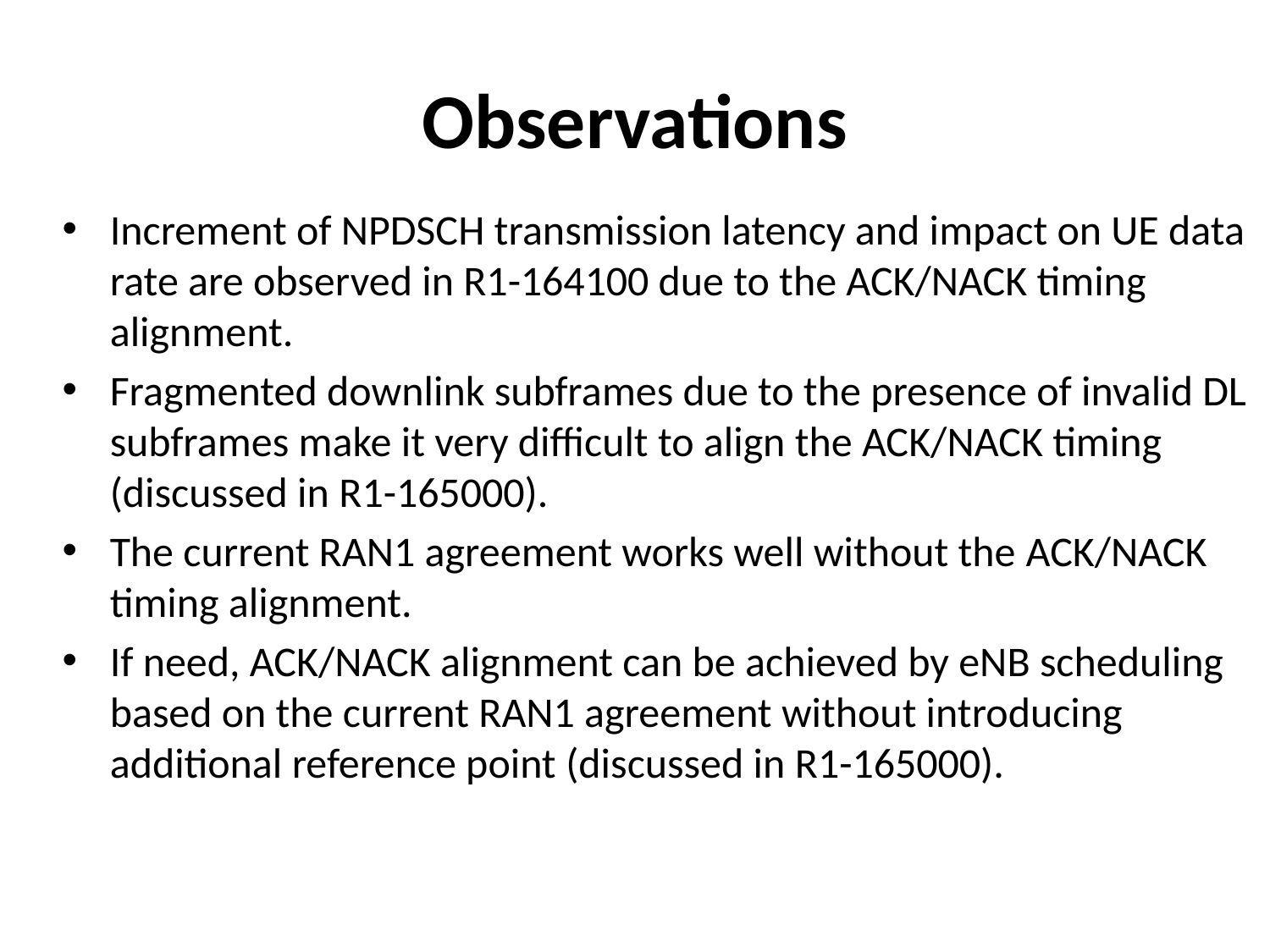

# Observations
Increment of NPDSCH transmission latency and impact on UE data rate are observed in R1-164100 due to the ACK/NACK timing alignment.
Fragmented downlink subframes due to the presence of invalid DL subframes make it very difficult to align the ACK/NACK timing (discussed in R1-165000).
The current RAN1 agreement works well without the ACK/NACK timing alignment.
If need, ACK/NACK alignment can be achieved by eNB scheduling based on the current RAN1 agreement without introducing additional reference point (discussed in R1-165000).